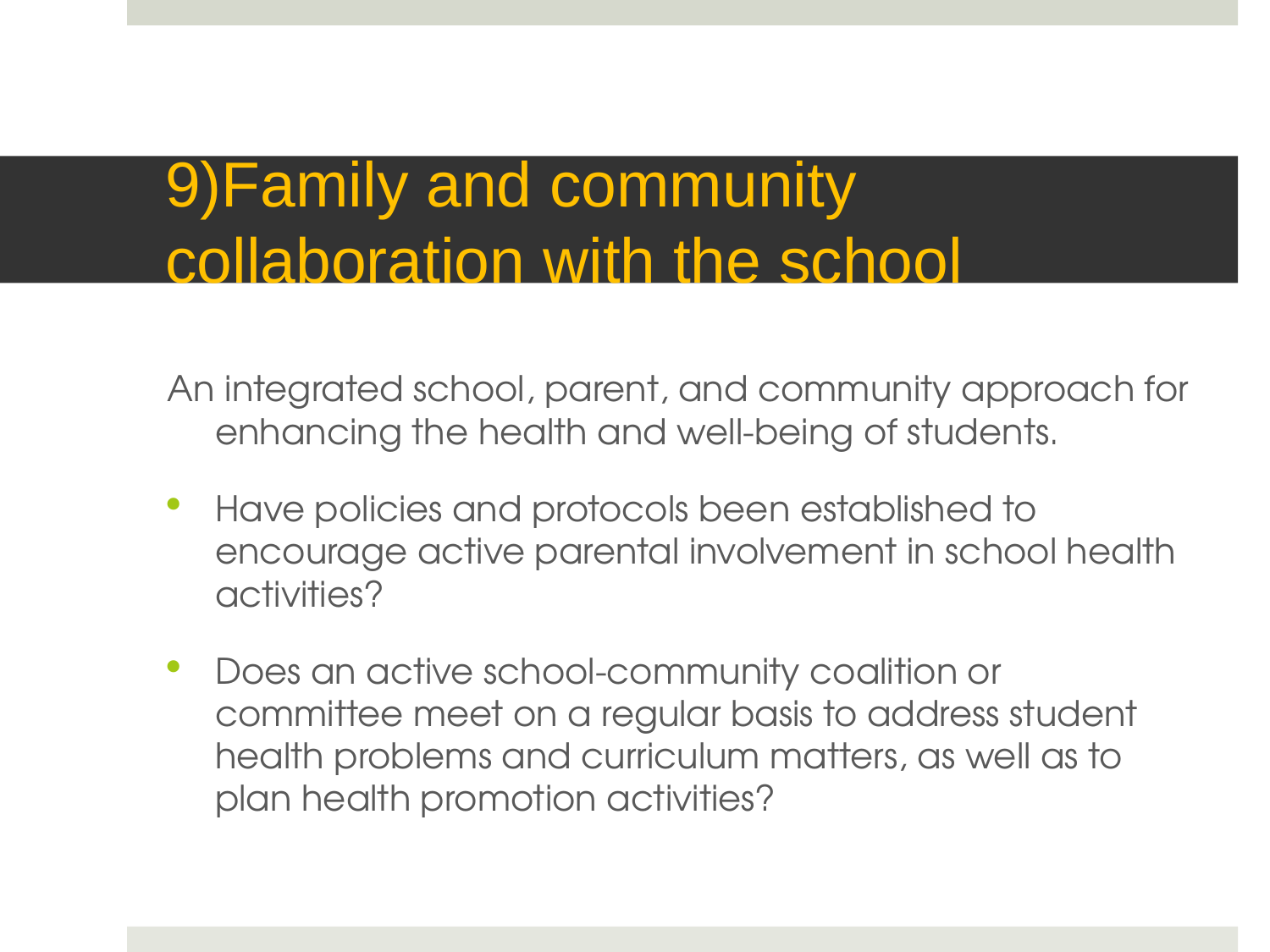

# 9)Family and community collaboration with the school
An integrated school, parent, and community approach for enhancing the health and well-being of students.
Have policies and protocols been established to encourage active parental involvement in school health activities?
Does an active school-community coalition or committee meet on a regular basis to address student health problems and curriculum matters, as well as to plan health promotion activities?